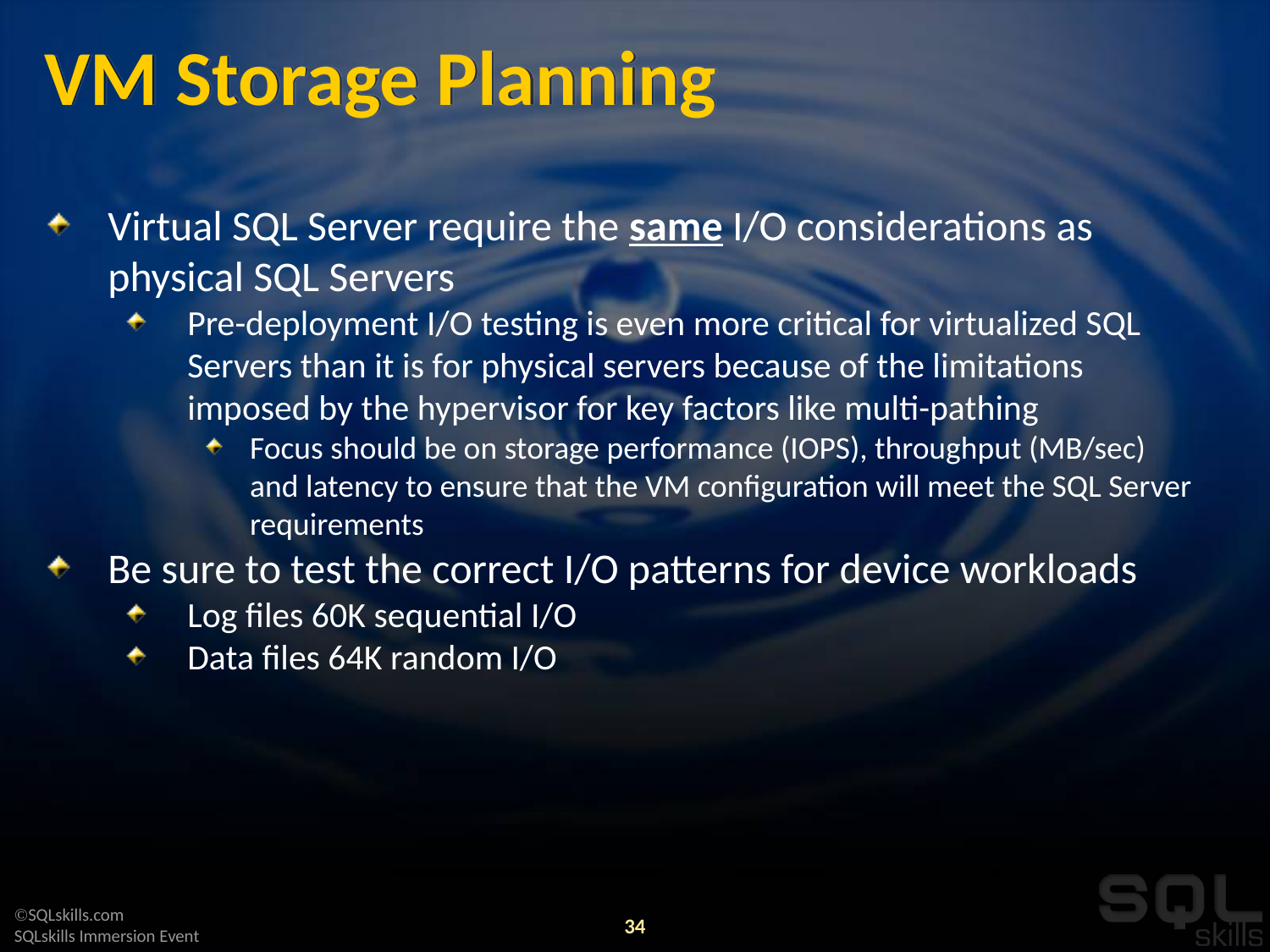

# VM Storage Planning
Virtual SQL Server require the same I/O considerations as physical SQL Servers
Pre-deployment I/O testing is even more critical for virtualized SQL Servers than it is for physical servers because of the limitations imposed by the hypervisor for key factors like multi-pathing
Focus should be on storage performance (IOPS), throughput (MB/sec) and latency to ensure that the VM configuration will meet the SQL Server requirements
Be sure to test the correct I/O patterns for device workloads
Log files 60K sequential I/O
Data files 64K random I/O
34